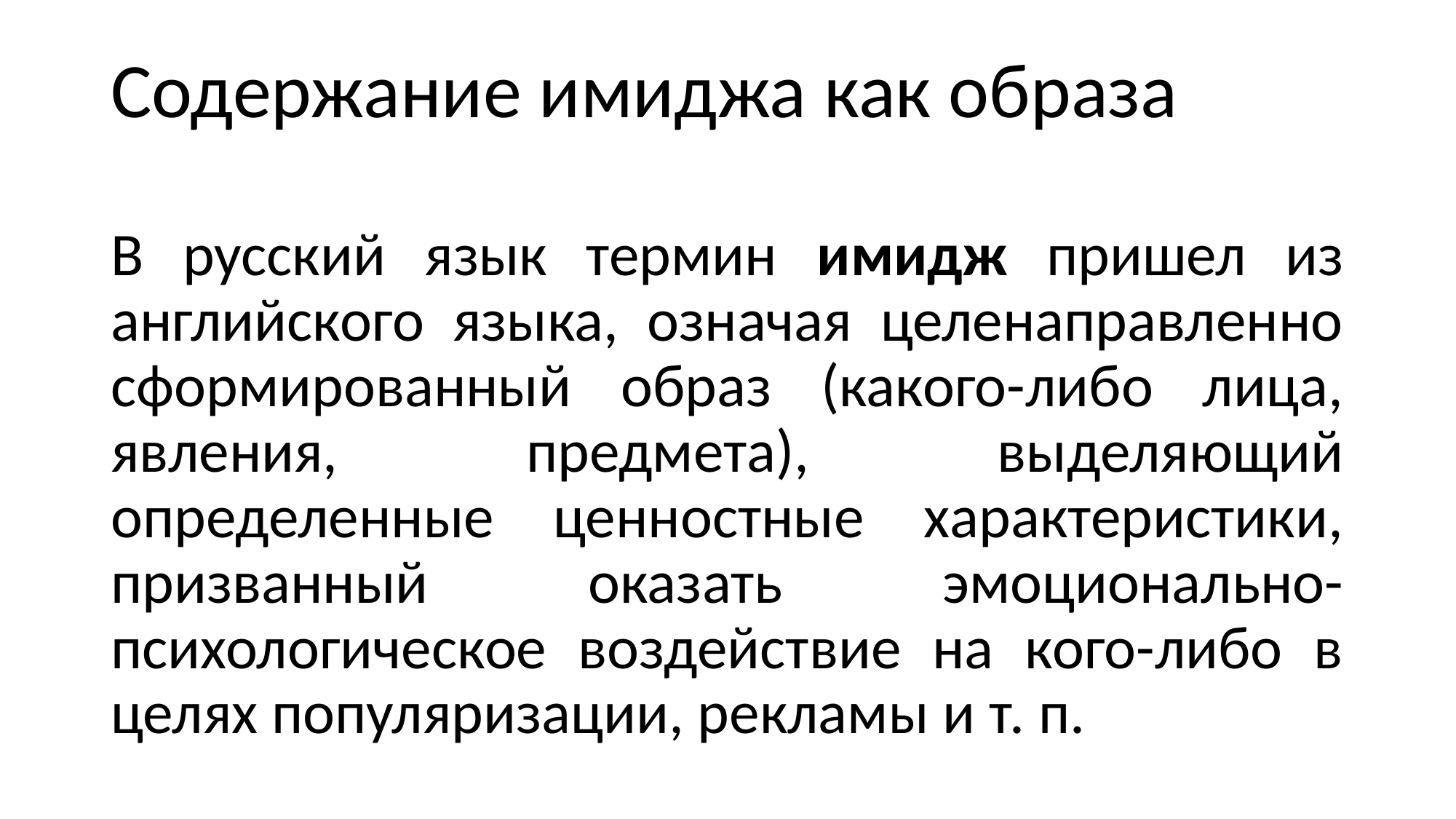

# Содержание имиджа как образа
В русский язык термин имидж пришел из английского языка, означая целенаправленно сформированный образ (какого-либо лица, явления, предмета), выделяющий определенные ценностные характеристики, призванный оказать эмоционально-психологическое воздействие на кого-либо в целях популяризации, рекламы и т. п.